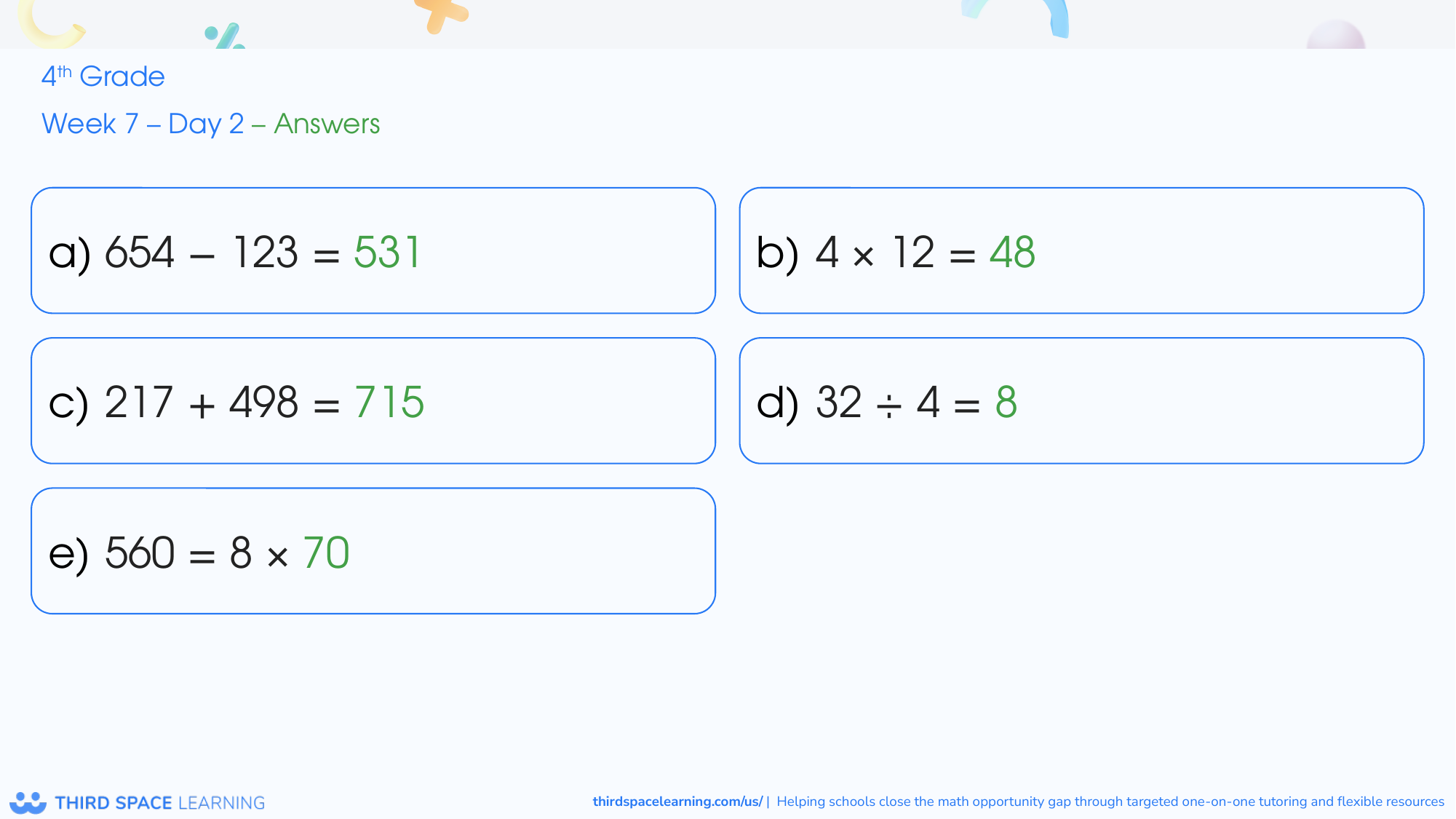

4th Grade
Week 7 – Day 2 – Answers
654 − 123 = 531
4 × 12 = 48
217 + 498 = 715
32 ÷ 4 = 8
560 = 8 × 70